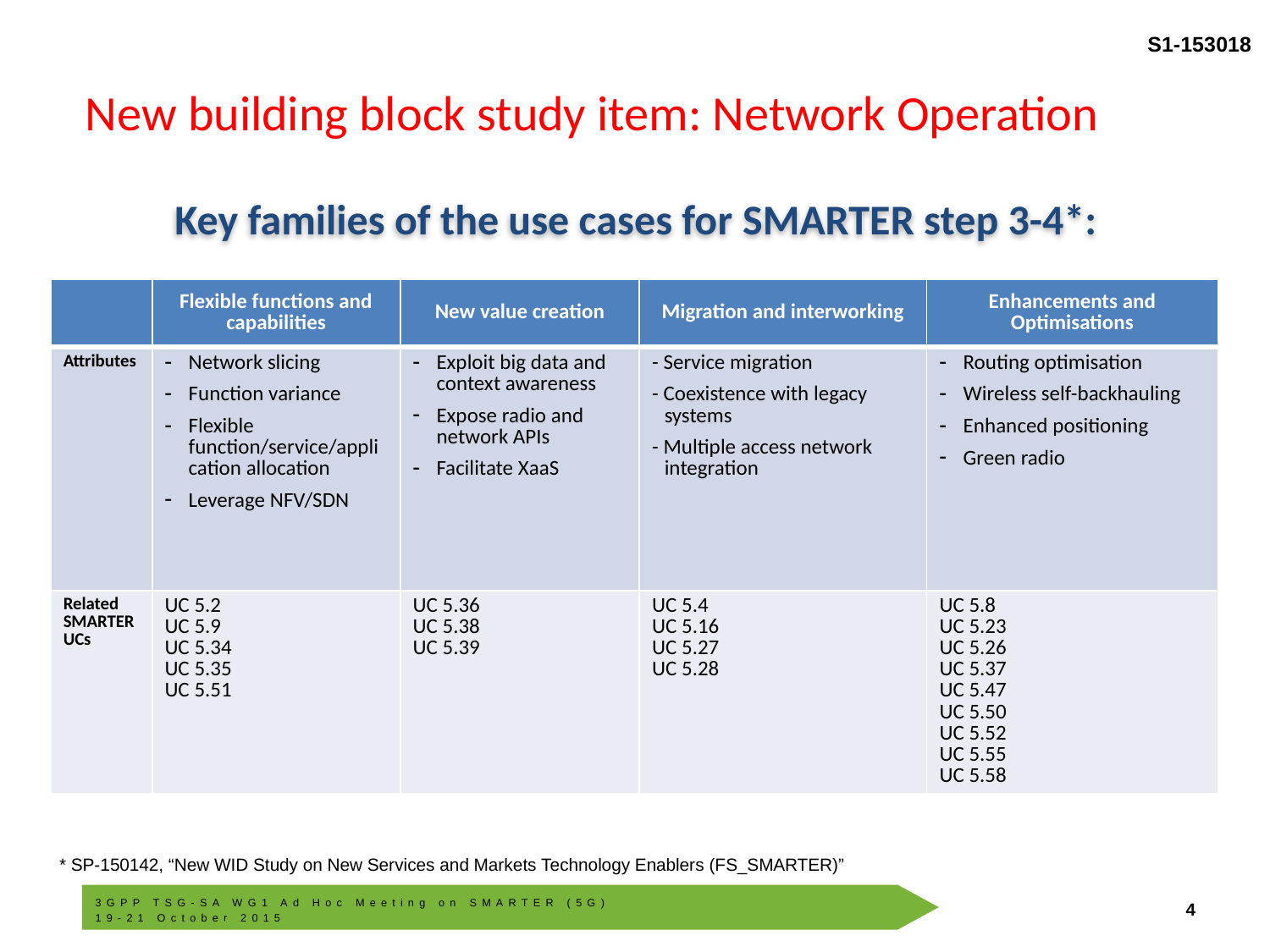

# New building block study item: Network Operation
Key families of the use cases for SMARTER step 3-4*:
|  | Flexible functions and capabilities | New value creation | Migration and interworking | Enhancements and Optimisations |
| --- | --- | --- | --- | --- |
| Attributes | Network slicing Function variance Flexible function/service/application allocation Leverage NFV/SDN | Exploit big data and context awareness Expose radio and network APIs Facilitate XaaS | - Service migration - Coexistence with legacy systems - Multiple access network integration | Routing optimisation Wireless self-backhauling Enhanced positioning Green radio |
| Related SMARTER UCs | UC 5.2 UC 5.9 UC 5.34 UC 5.35 UC 5.51 | UC 5.36 UC 5.38 UC 5.39 | UC 5.4 UC 5.16 UC 5.27 UC 5.28 | UC 5.8 UC 5.23 UC 5.26 UC 5.37 UC 5.47 UC 5.50 UC 5.52 UC 5.55 UC 5.58 |
* SP-150142, “New WID Study on New Services and Markets Technology Enablers (FS_SMARTER)”